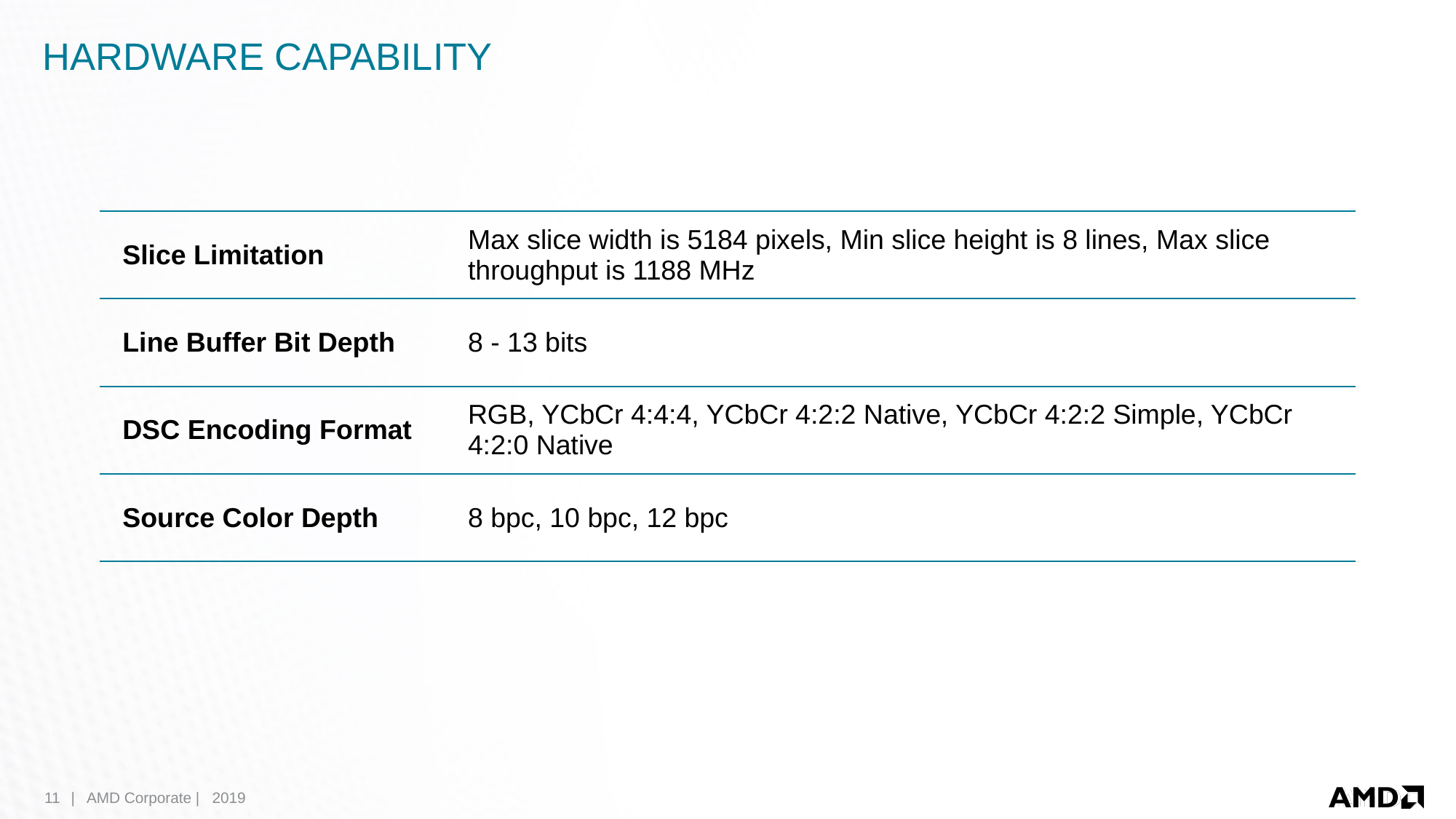

# HARDWARE CAPABILITY
| Slice Limitation | Max slice width is 5184 pixels, Min slice height is 8 lines, Max slice throughput is 1188 MHz |
| --- | --- |
| Line Buffer Bit Depth | 8 - 13 bits |
| DSC Encoding Format | RGB, YCbCr 4:4:4, YCbCr 4:2:2 Native, YCbCr 4:2:2 Simple, YCbCr 4:2:0 Native |
| Source Color Depth | 8 bpc, 10 bpc, 12 bpc |
11
|   AMD Corporate |   2019